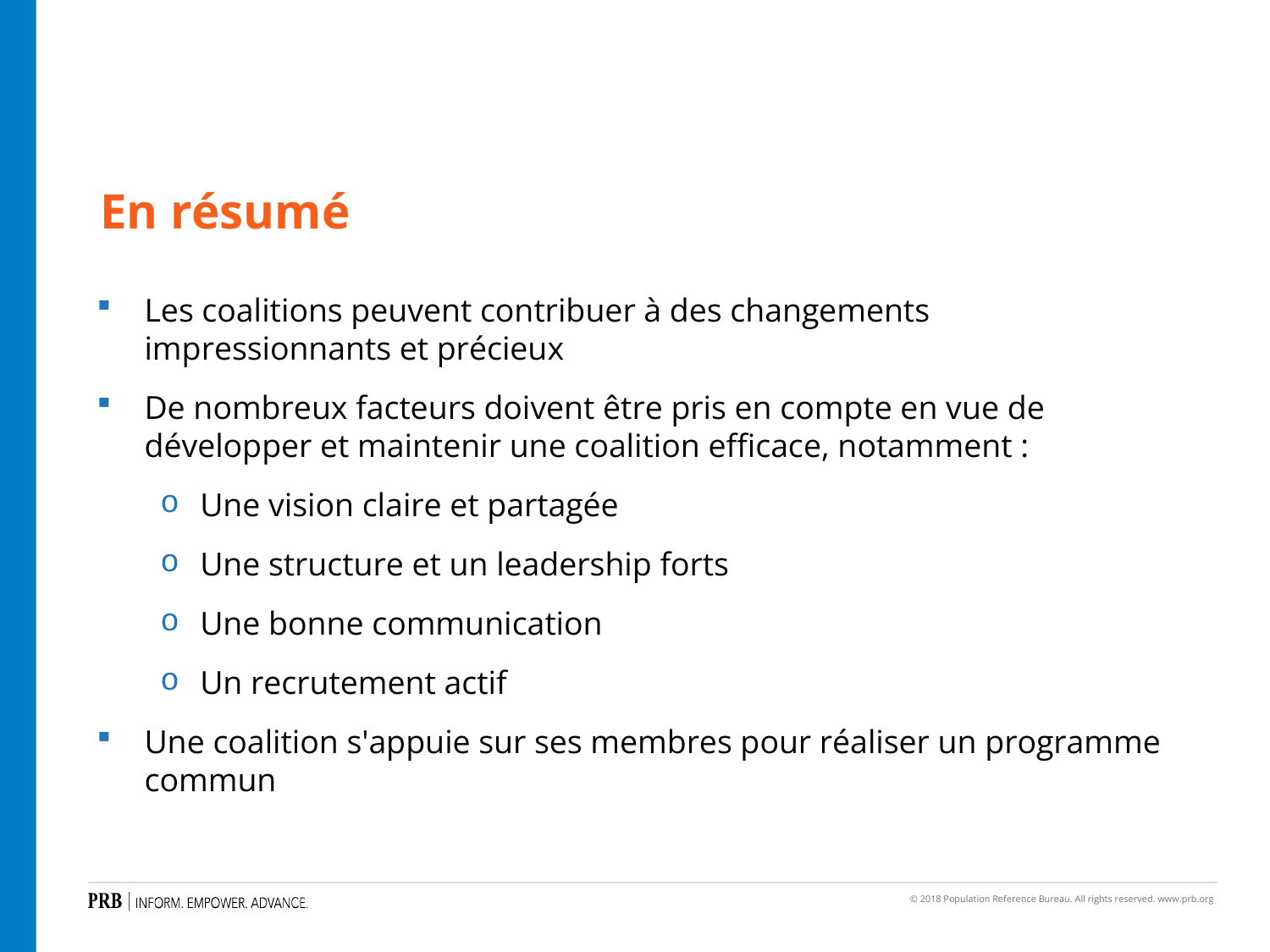

En résumé
Les coalitions peuvent contribuer à des changements impressionnants et précieux
De nombreux facteurs doivent être pris en compte en vue de développer et maintenir une coalition efficace, notamment :
Une vision claire et partagée
Une structure et un leadership forts
Une bonne communication
Un recrutement actif
Une coalition s'appuie sur ses membres pour réaliser un programme commun